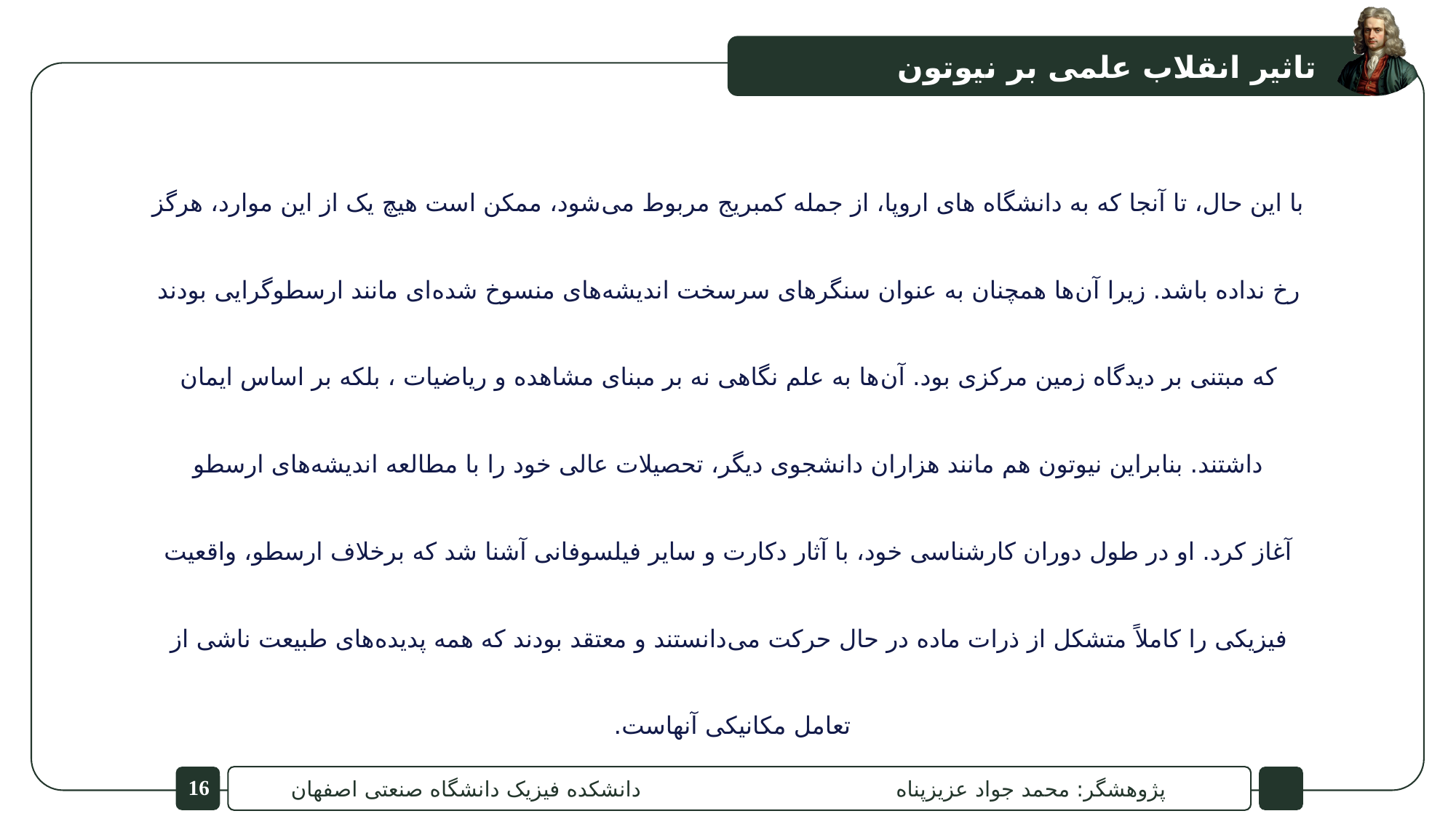

تاثیر انقلاب علمی بر نیوتون
با این حال، تا آنجا که به دانشگاه های اروپا، از جمله کمبریج مربوط می‌شود، ممکن است هیچ یک از این موارد، هرگز رخ نداده باشد. زیرا آن‌ها همچنان به عنوان سنگرهای سرسخت اندیشه‌های منسوخ شده‌ای مانند ارسطوگرایی بودند که مبتنی بر دیدگاه زمین مرکزی بود. آن‌ها به علم نگاهی نه بر مبنای مشاهده و ریاضیات ، بلکه بر اساس ایمان داشتند. بنابراین نیوتون هم مانند هزاران دانشجوی دیگر، تحصیلات عالی خود را با مطالعه اندیشه‌های ارسطو آغاز کرد. او در طول دوران کارشناسی خود، با آثار دکارت و سایر فیلسوفانی آشنا شد که برخلاف ارسطو، واقعیت فیزیکی را کاملاً متشکل از ذرات ماده در حال حرکت می‌دانستند و معتقد بودند که همه پدیده‌های طبیعت ناشی از تعامل مکانیکی آنهاست.
16
پژوهشگر: محمد جواد عزیزپناه                                      دانشکده فیزیک دانشگاه صنعتی اصفهان